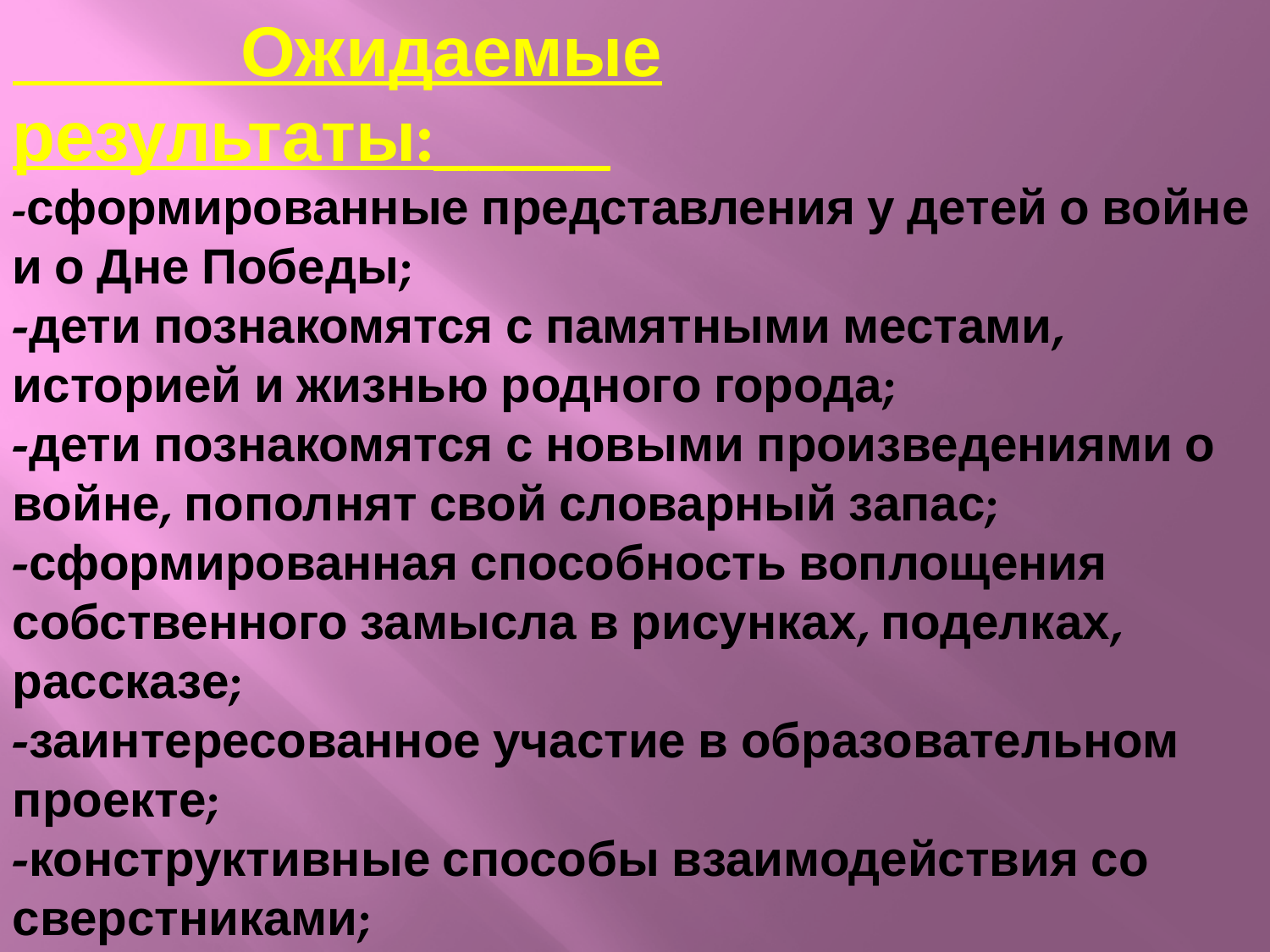

Ожидаемые результаты:_____
-сформированные представления у детей о войне и о Дне Победы;
-дети познакомятся с памятными местами, историей и жизнью родного города;
-дети познакомятся с новыми произведениями о войне, пополнят свой словарный запас;
-сформированная способность воплощения собственного замысла в рисунках, поделках, рассказе;
-заинтересованное участие в образовательном проекте;
-конструктивные способы взаимодействия со сверстниками;
-совместная с родителями работа еще более сблизит детей и родителей.